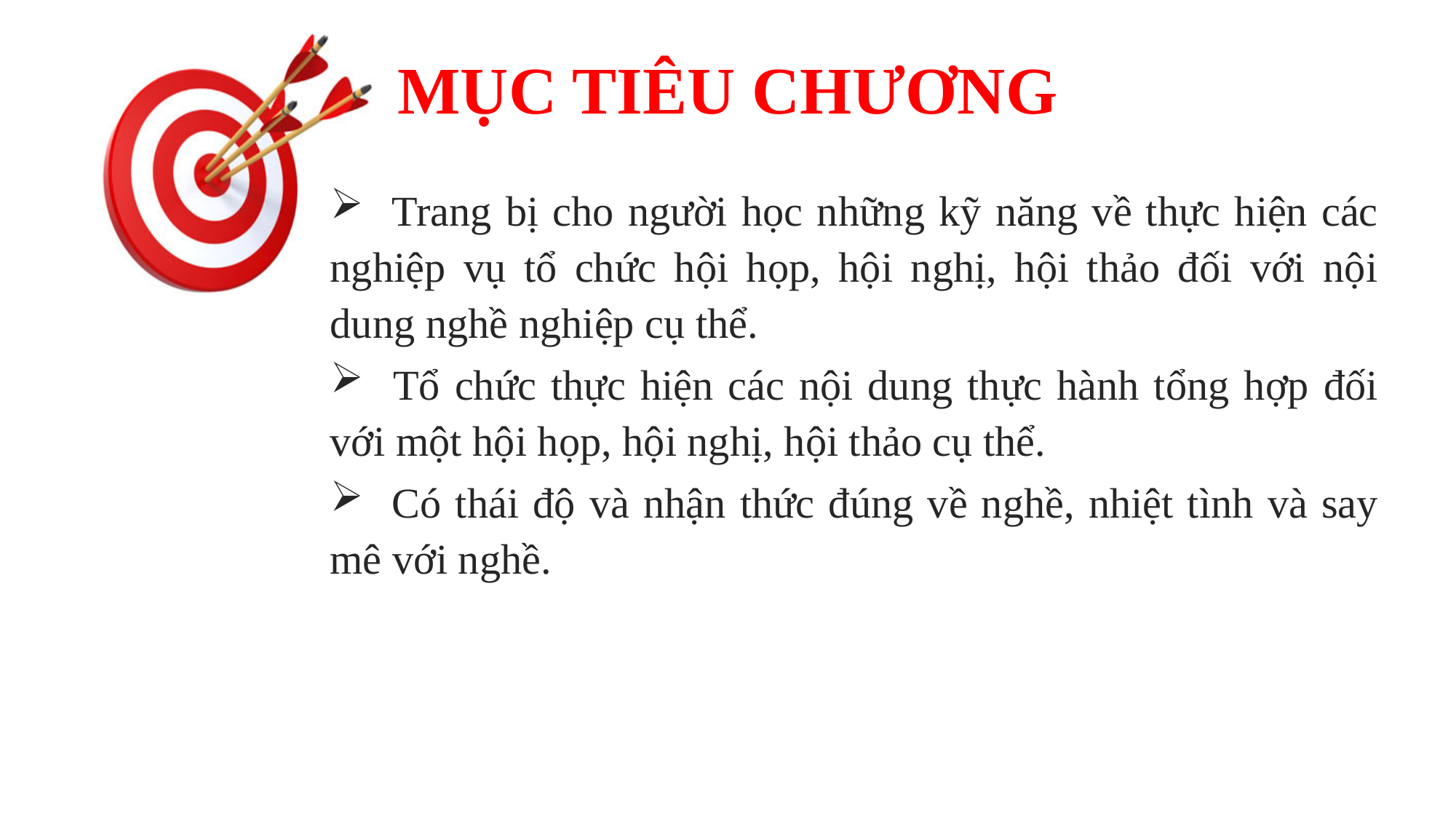

Trang bị cho người học những kỹ năng về thực hiện các nghiệp vụ tổ chức hội họp, hội nghị, hội thảo đối với nội dung nghề nghiệp cụ thể.
  Tổ chức thực hiện các nội dung thực hành tổng hợp đối với một hội họp, hội nghị, hội thảo cụ thể.
  Có thái độ và nhận thức đúng về nghề, nhiệt tình và say mê với nghề.